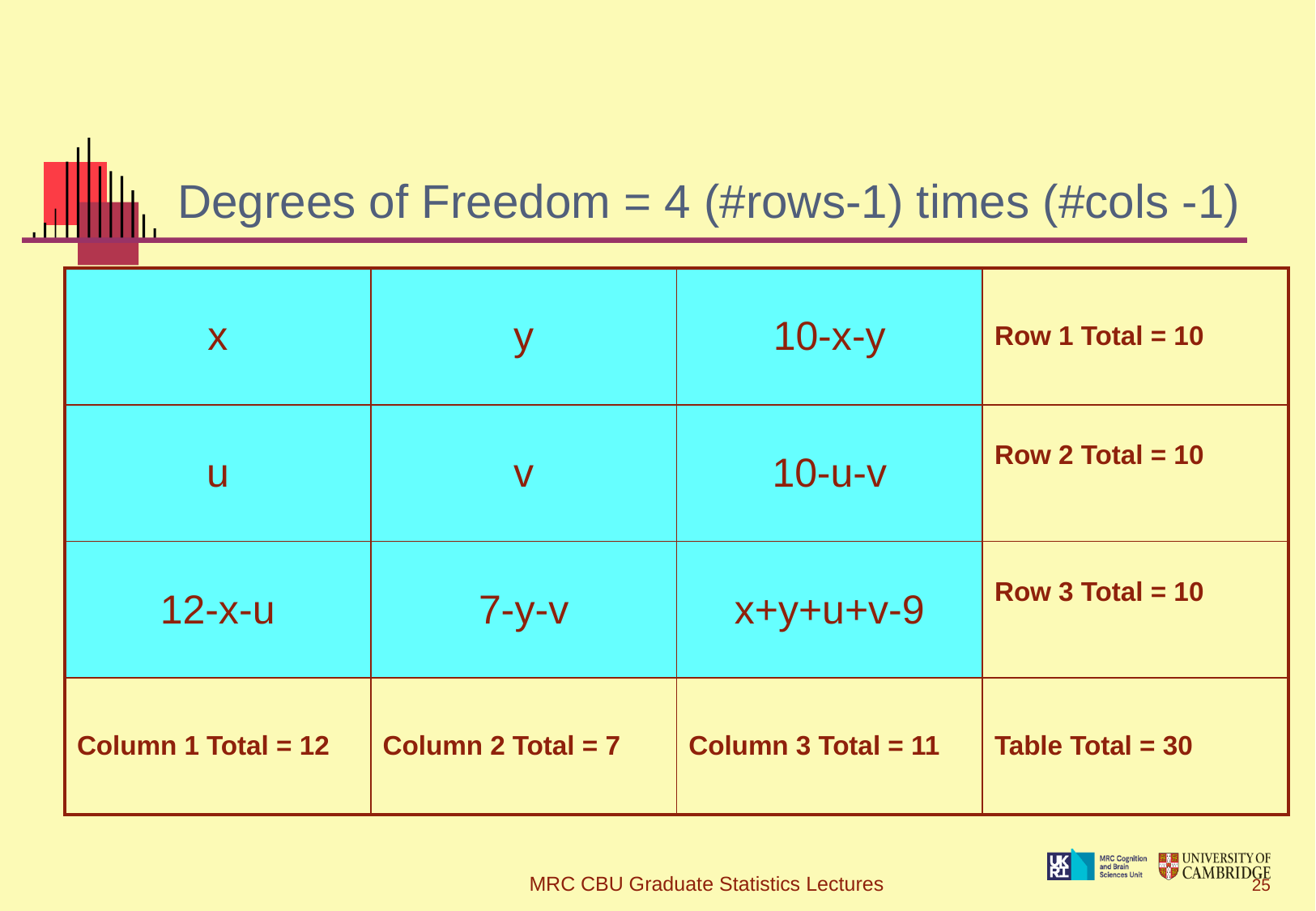

# Degrees of Freedom = 4 (#rows-1) times (#cols -1)
| x | y | 10-x-y | Row 1 Total = 10 |
| --- | --- | --- | --- |
| u | v | 10-u-v | Row 2 Total = 10 |
| 12-x-u | 7-y-v | x+y+u+v-9 | Row 3 Total = 10 |
| Column 1 Total = 12 | Column 2 Total = 7 | Column 3 Total = 11 | Table Total = 30 |

MRC CBU Graduate Statistics Lectures
25